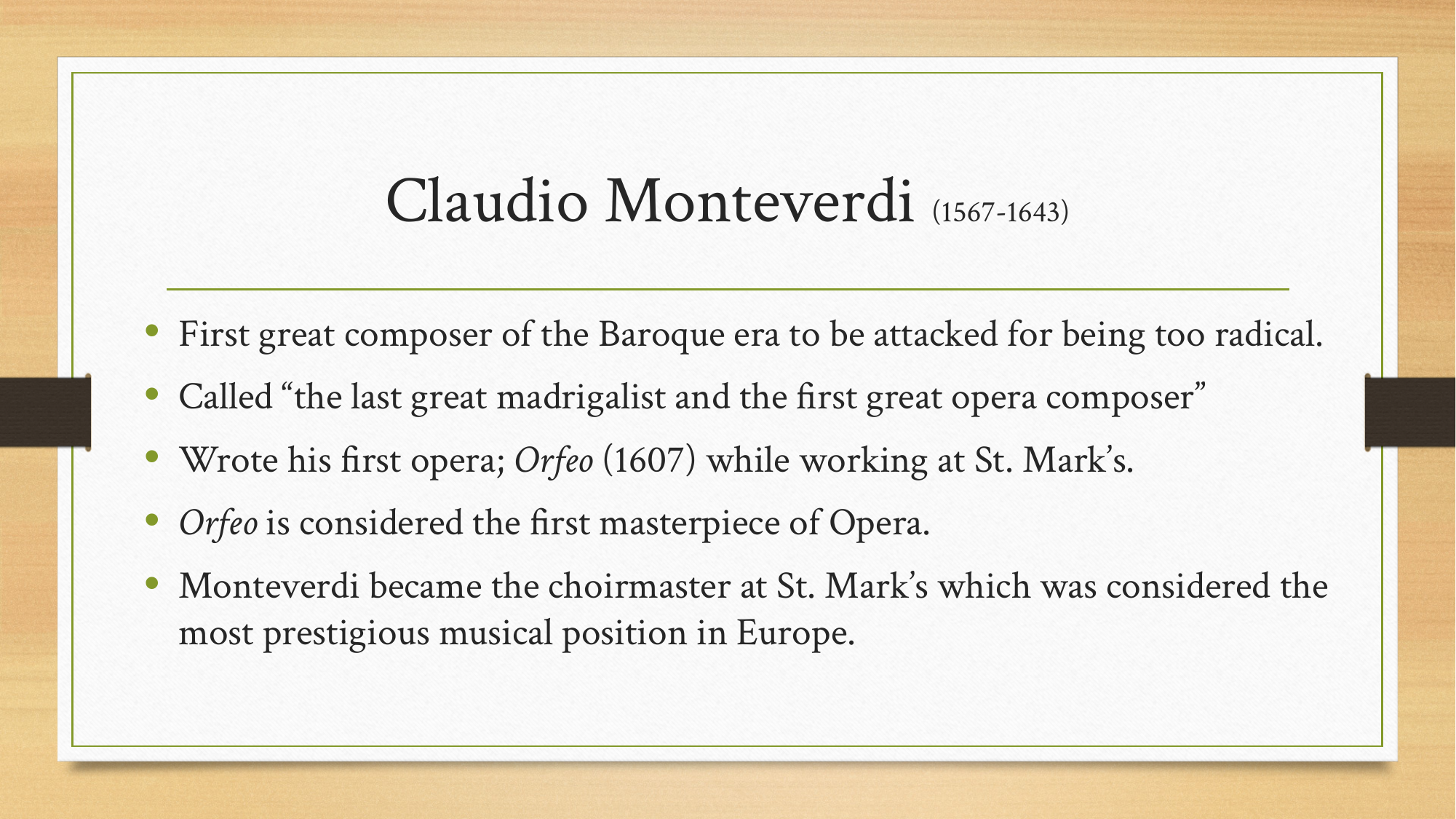

# Claudio Monteverdi (1567-1643)
First great composer of the Baroque era to be attacked for being too radical.
Called “the last great madrigalist and the first great opera composer”
Wrote his first opera; Orfeo (1607) while working at St. Mark’s.
Orfeo is considered the first masterpiece of Opera.
Monteverdi became the choirmaster at St. Mark’s which was considered the most prestigious musical position in Europe.